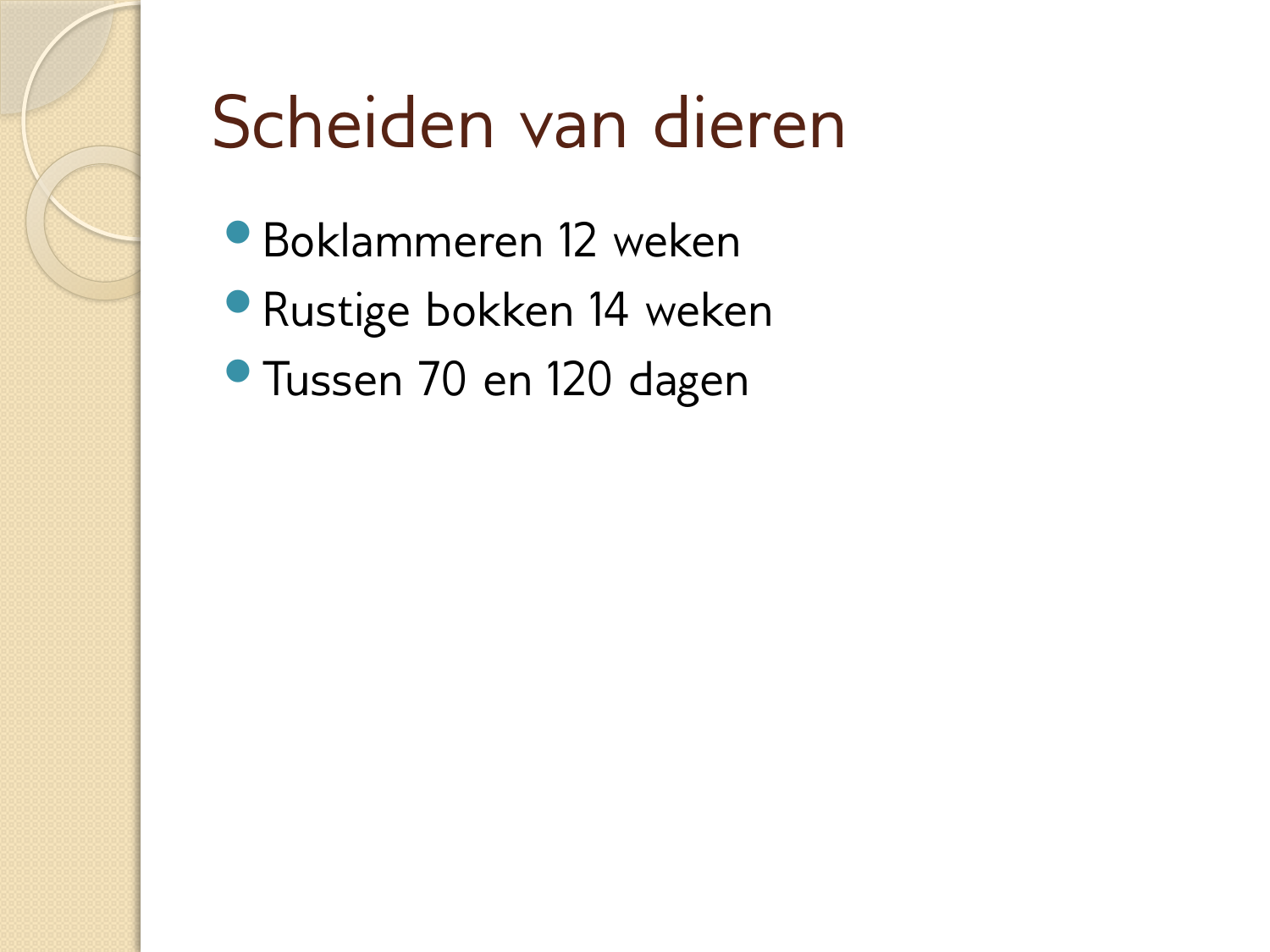

# Scheiden van dieren
Boklammeren 12 weken
Rustige bokken 14 weken
Tussen 70 en 120 dagen